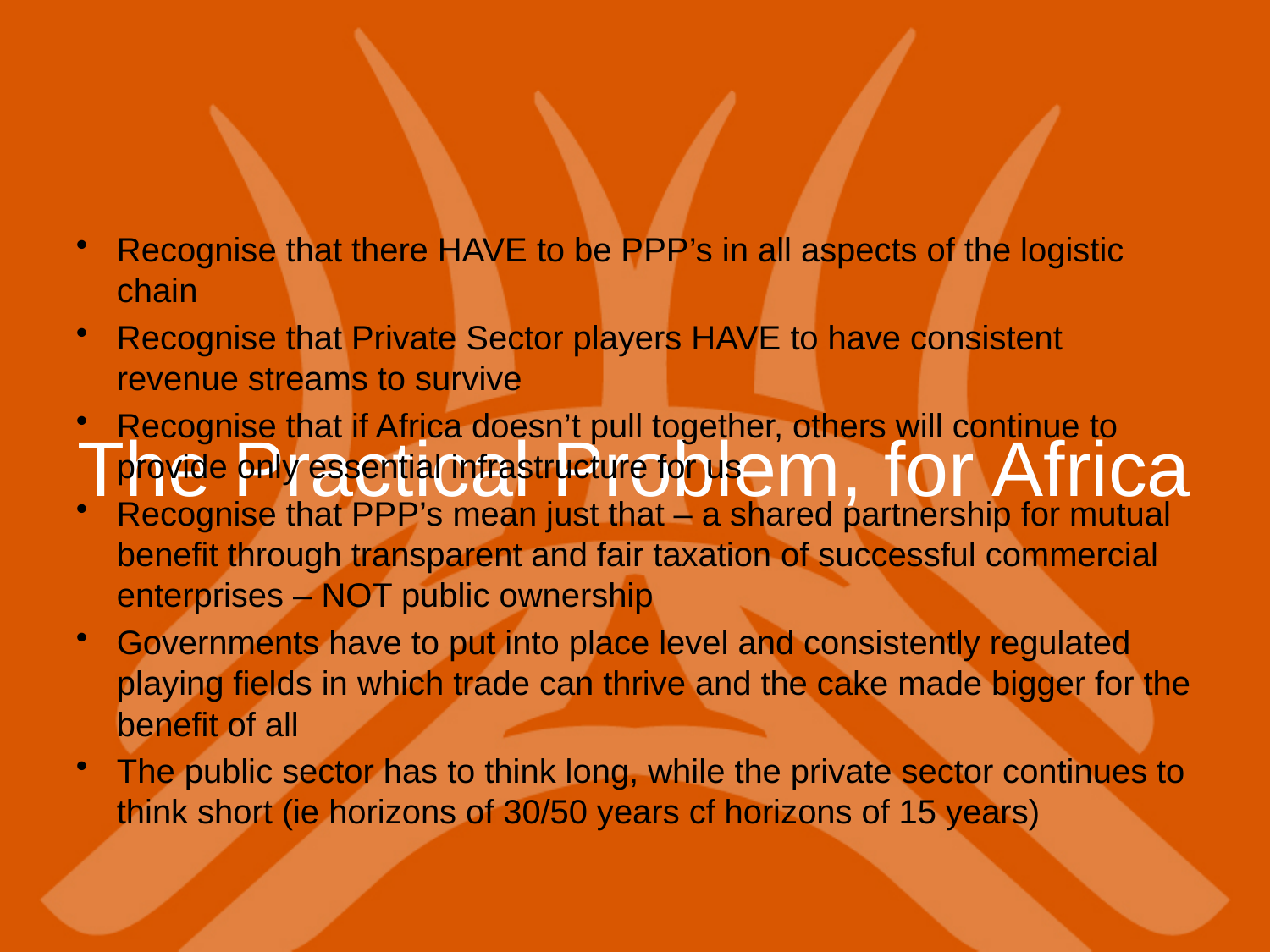

Recognise that there HAVE to be PPP’s in all aspects of the logistic chain
Recognise that Private Sector players HAVE to have consistent revenue streams to survive
Recognise that if Africa doesn’t pull together, others will continue to provide only essential infrastructure for us
Recognise that PPP’s mean just that – a shared partnership for mutual benefit through transparent and fair taxation of successful commercial enterprises – NOT public ownership
Governments have to put into place level and consistently regulated playing fields in which trade can thrive and the cake made bigger for the benefit of all
The public sector has to think long, while the private sector continues to think short (ie horizons of 30/50 years cf horizons of 15 years)
# The Practical Problem, for Africa